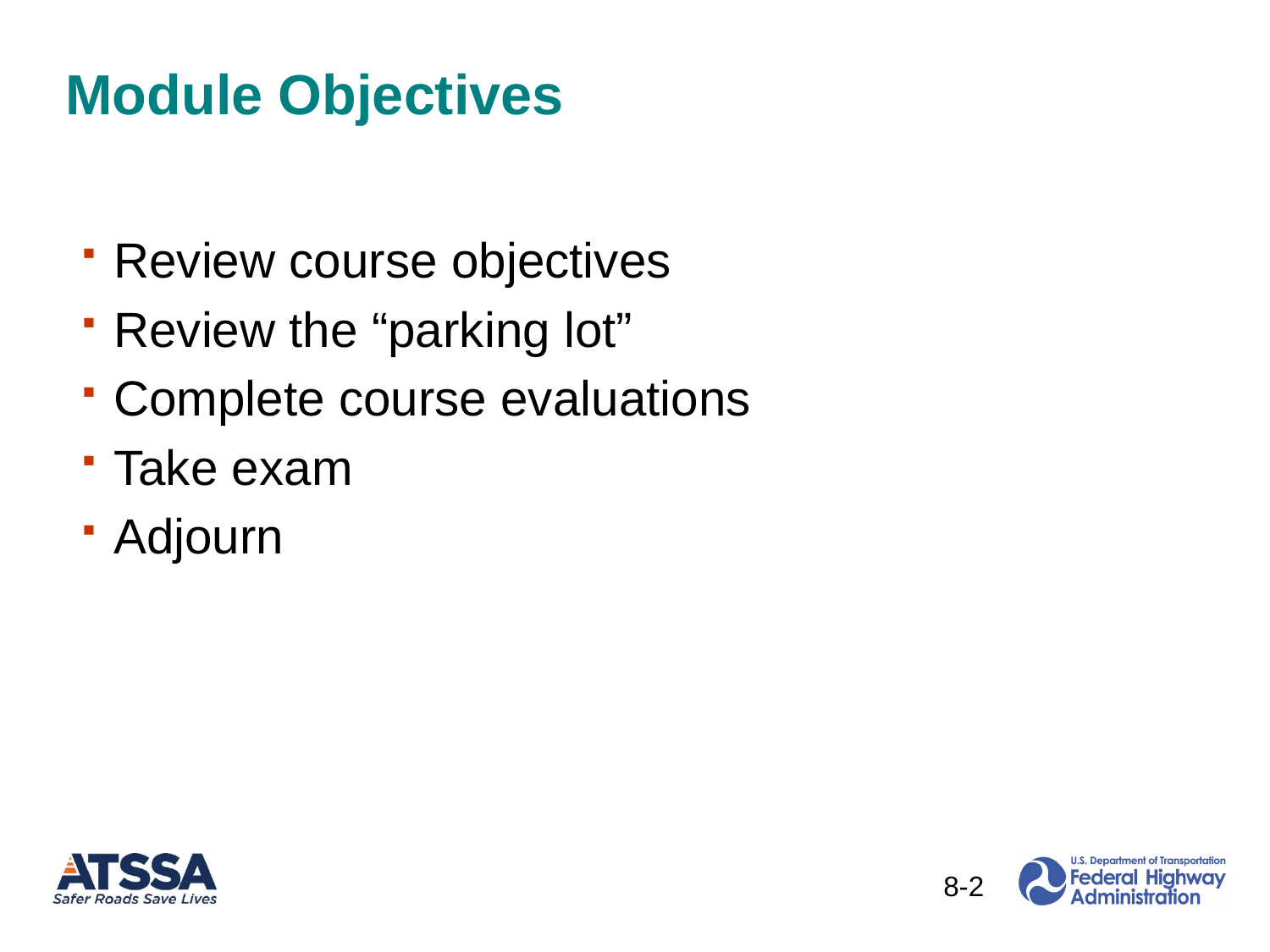

# Module Objectives
Review course objectives
Review the “parking lot”
Complete course evaluations
Take exam
Adjourn